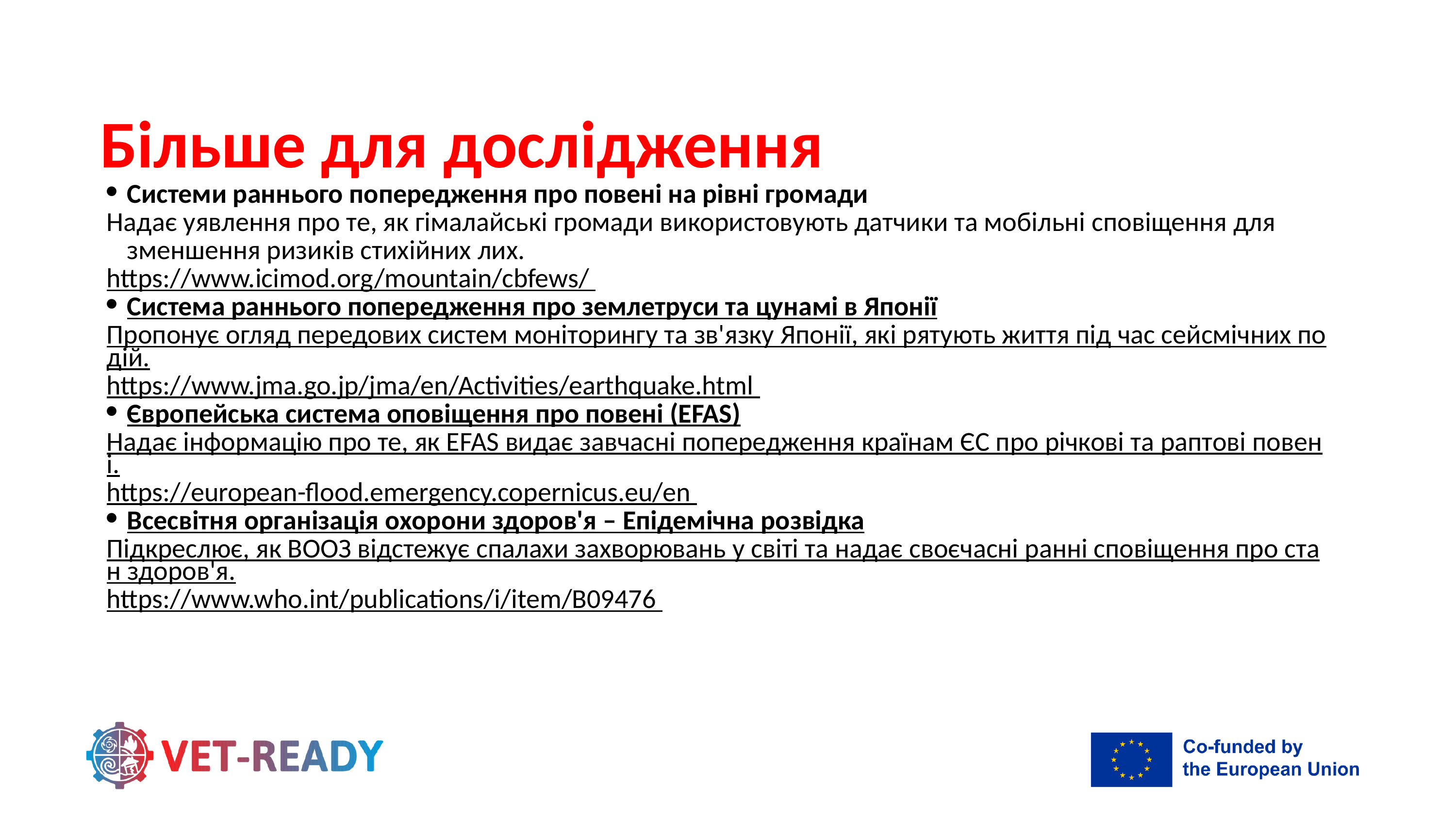

Більше для дослідження
Системи раннього попередження про повені на рівні громади
Надає уявлення про те, як гімалайські громади використовують датчики та мобільні сповіщення для зменшення ризиків стихійних лих.
https://www.icimod.org/mountain/cbfews/
Система раннього попередження про землетруси та цунамі в Японії
Пропонує огляд передових систем моніторингу та зв'язку Японії, які рятують життя під час сейсмічних подій.
https://www.jma.go.jp/jma/en/Activities/earthquake.html
Європейська система оповіщення про повені (EFAS)
Надає інформацію про те, як EFAS видає завчасні попередження країнам ЄС про річкові та раптові повені.
https://european-flood.emergency.copernicus.eu/en
Всесвітня організація охорони здоров'я – Епідемічна розвідка
Підкреслює, як ВООЗ відстежує спалахи захворювань у світі та надає своєчасні ранні сповіщення про стан здоров'я.
https://www.who.int/publications/i/item/B09476